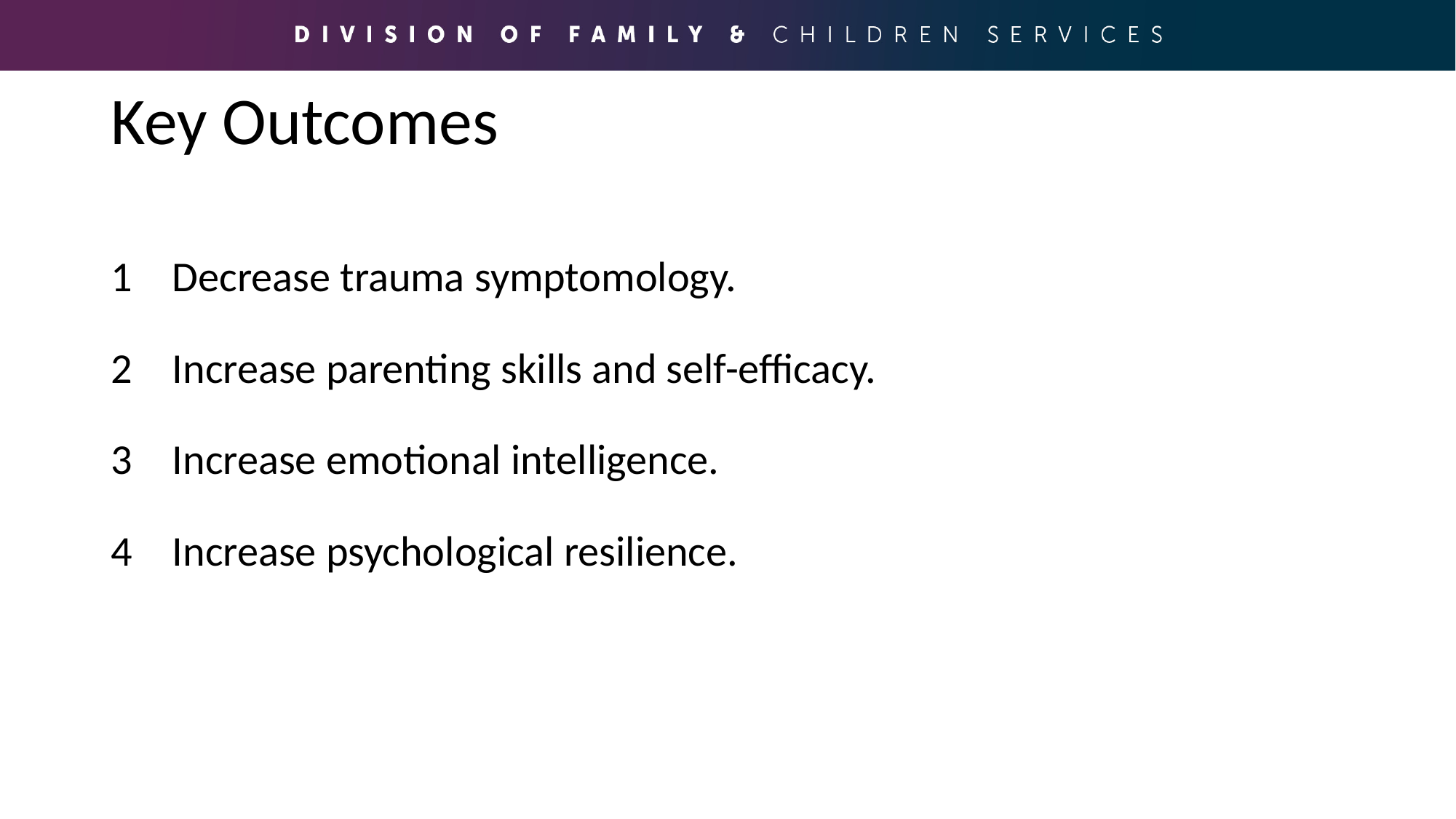

# Key Outcomes
Decrease trauma symptomology.
Increase parenting skills and self-efficacy.
Increase emotional intelligence.
Increase psychological resilience.